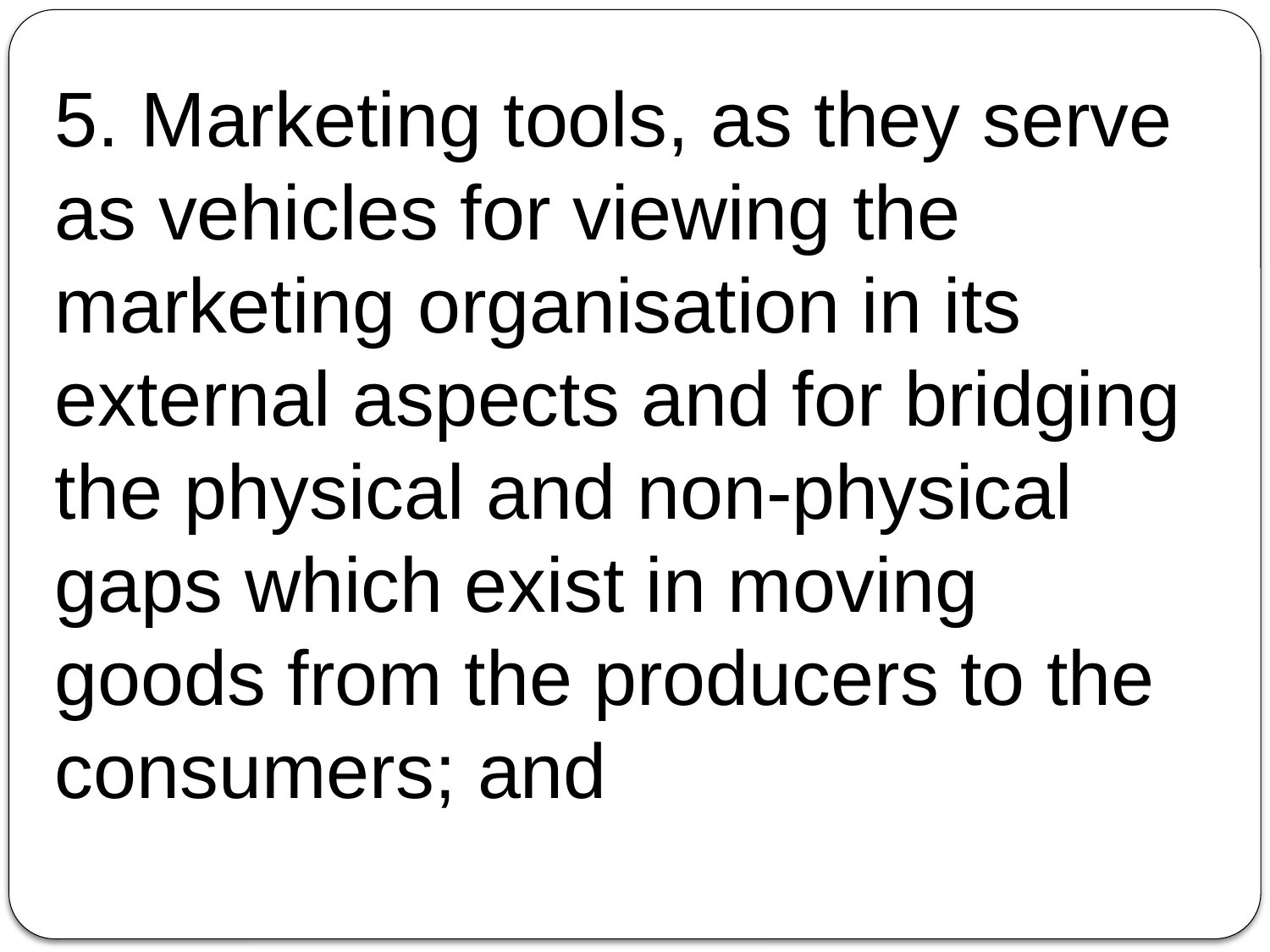

5. Marketing tools, as they serve as vehicles for viewing the market­ing organisation in its external aspects and for bridging the physical and non-physical gaps which exist in moving goods from the producers to the consumers; and